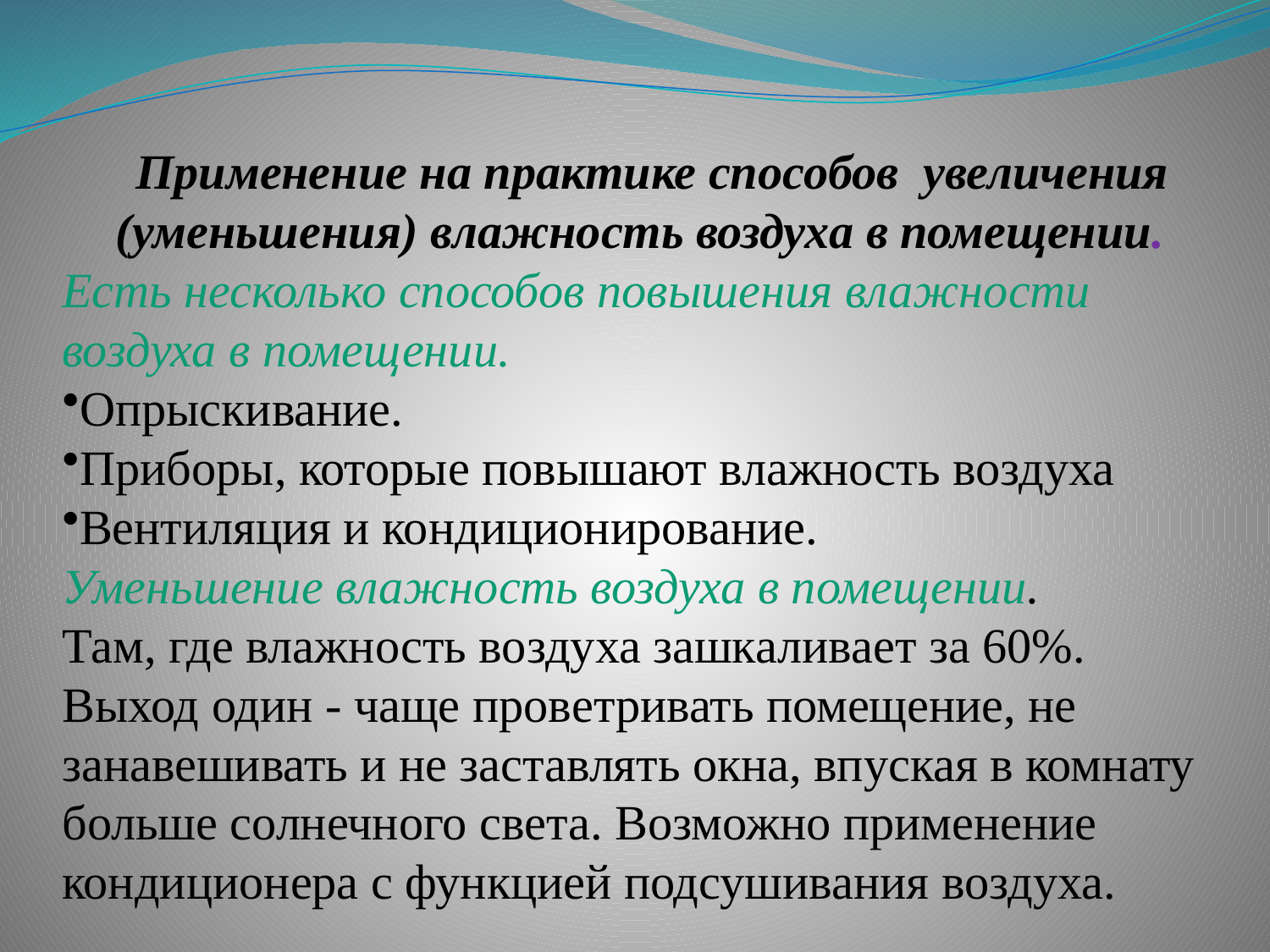

Применение на практике способов  увеличения (уменьшения) влажность воздуха в помещении.
Есть несколько способов повышения влажности воздуха в помещении.
Опрыскивание.
Приборы, которые повышают влажность воздуха
Вентиляция и кондиционирование.
Уменьшение влажность воздуха в помещении.
Там, где влажность воздуха зашкаливает за 60%.
Выход один - чаще проветривать помещение, не занавешивать и не заставлять окна, впуская в комнату больше солнечного света. Возможно применение кондиционера с функцией подсушивания воздуха.